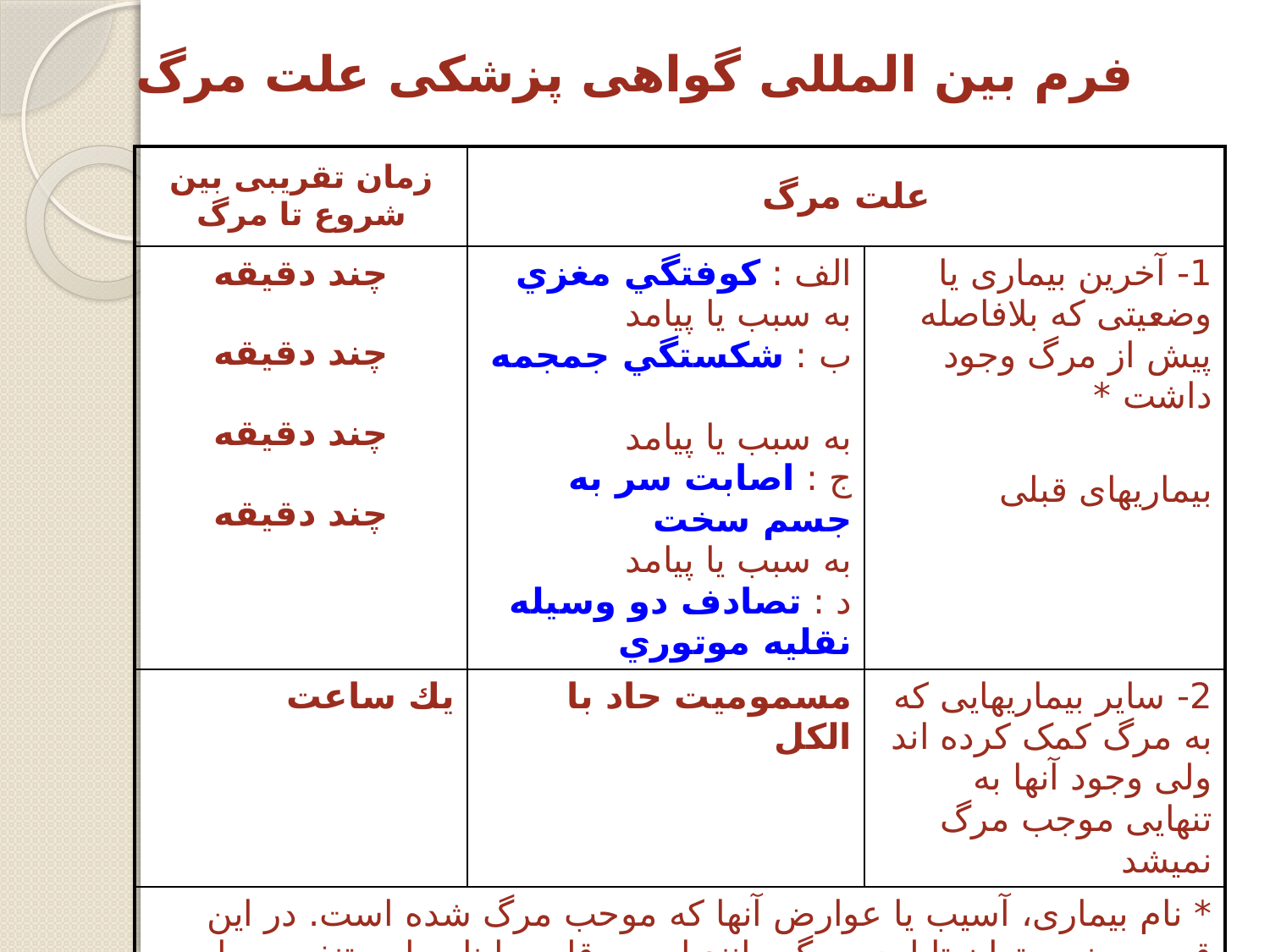

# فرم بین المللی گواهی پزشکی علت مرگ
| زمان تقریبی بین شروع تا مرگ | علت مرگ |  |
| --- | --- | --- |
| چند دقيقه چند دقيقه چند دقيقه چند دقيقه | الف : كوفتگي مغزي به سبب يا پيامد ب : شكستگي جمجمه به سبب يا پيامد ج : اصابت سر به جسم سخت به سبب يا پيامد د : تصادف دو وسيله نقليه موتوري | 1- آخرین بیماری یا وضعیتی که بلافاصله پیش از مرگ وجود داشت \* بیماریهای قبلی |
| يك ساعت | مسموميت حاد با الكل | 2- سایر بیماریهایی که به مرگ کمک کرده اند ولی وجود آنها به تنهایی موجب مرگ نمیشد |
| \* نام بیماری، آسیب یا عوارض آنها که موحب مرگ شده است. در این قسمت نمی توان تابلوی مرگ مانند ایست قلبی یا نارسایی تنفسی را وارد کرد. |  |  |